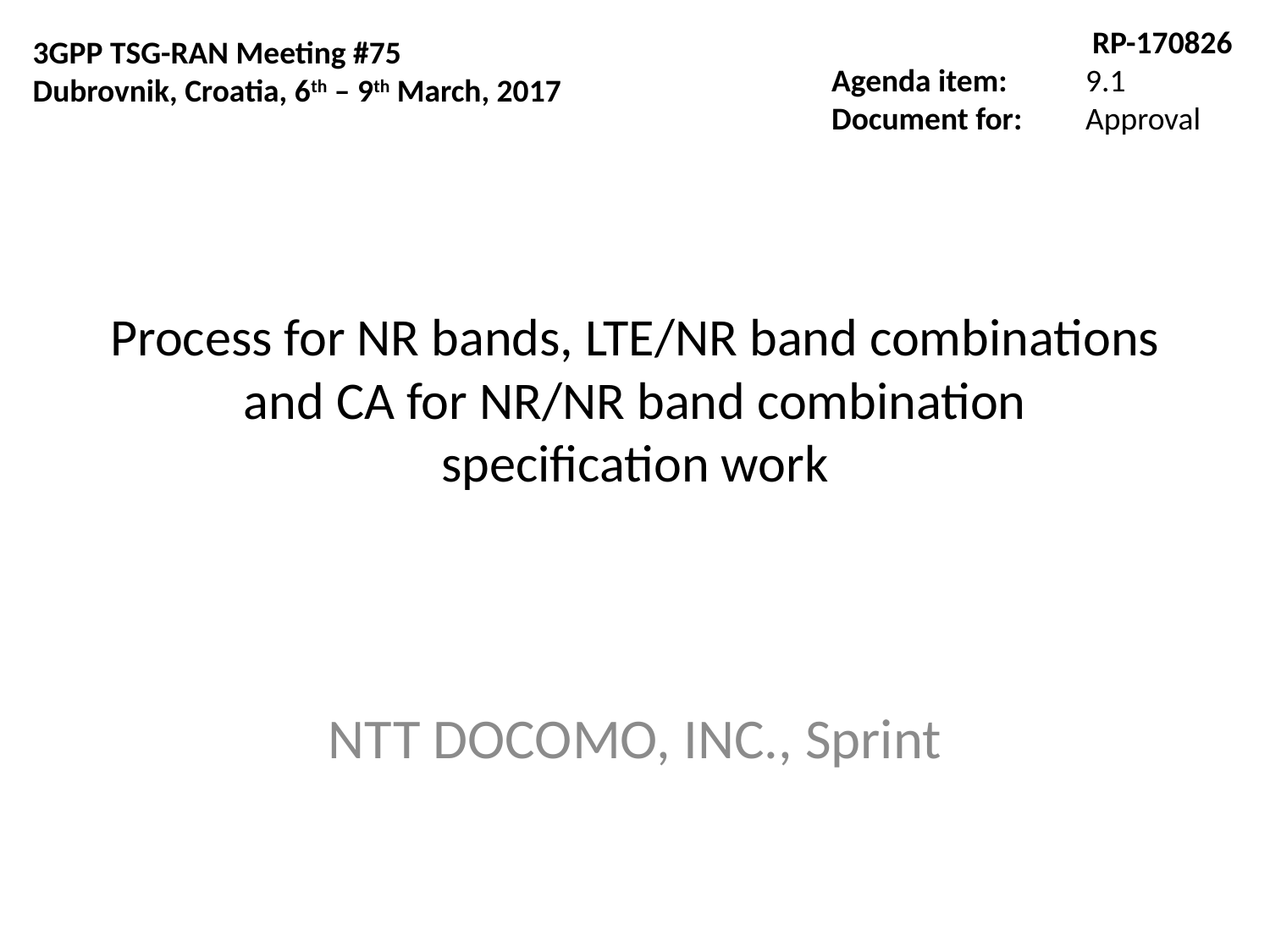

RP-170826
Agenda item:	9.1
Document for:	Approval
3GPP TSG-RAN Meeting #75
Dubrovnik, Croatia, 6th – 9th March, 2017
# Process for NR bands, LTE/NR band combinations and CA for NR/NR band combination specification work
NTT DOCOMO, INC., Sprint